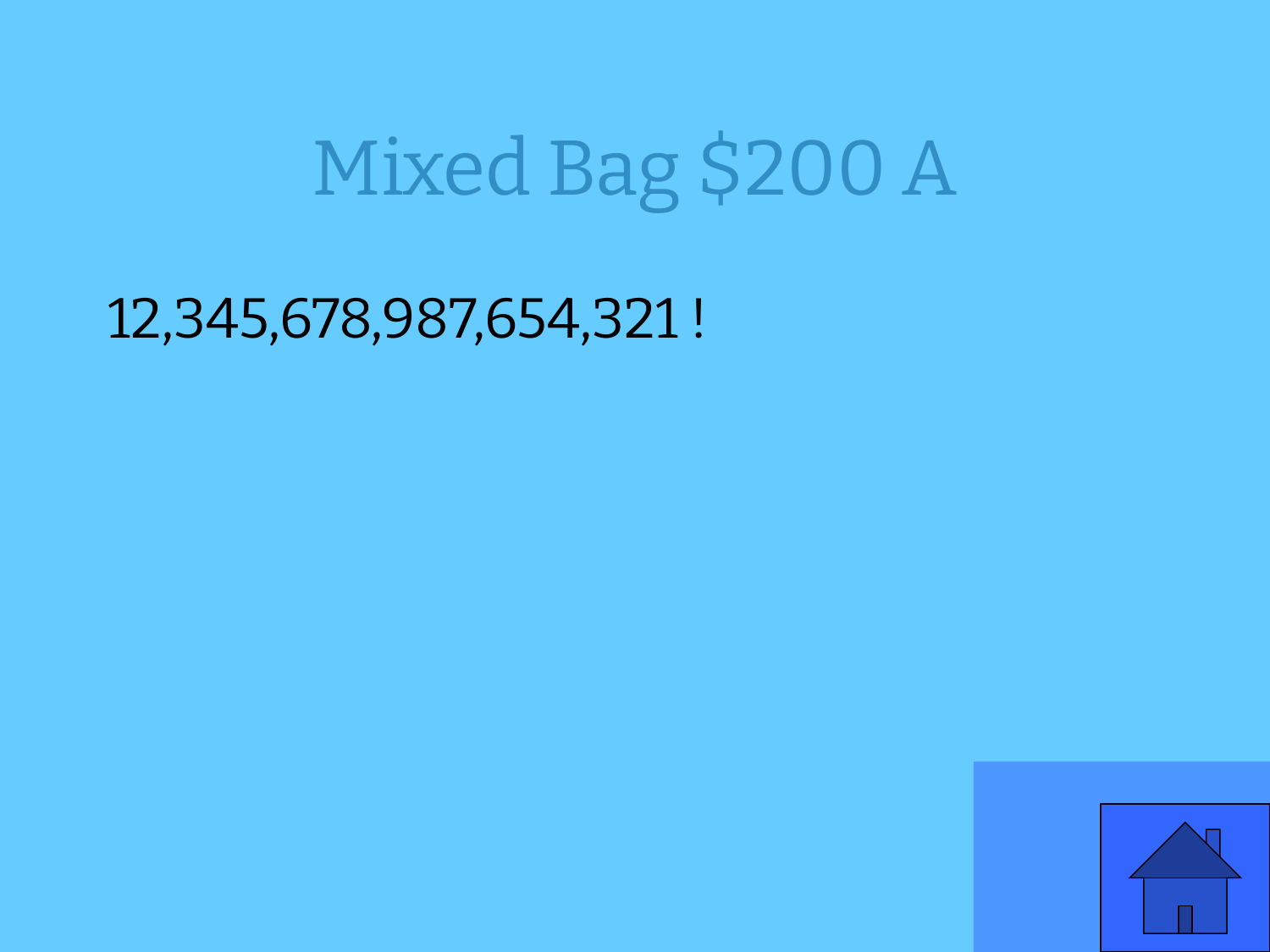

# Mixed Bag $200 A
12,345,678,987,654,321 !